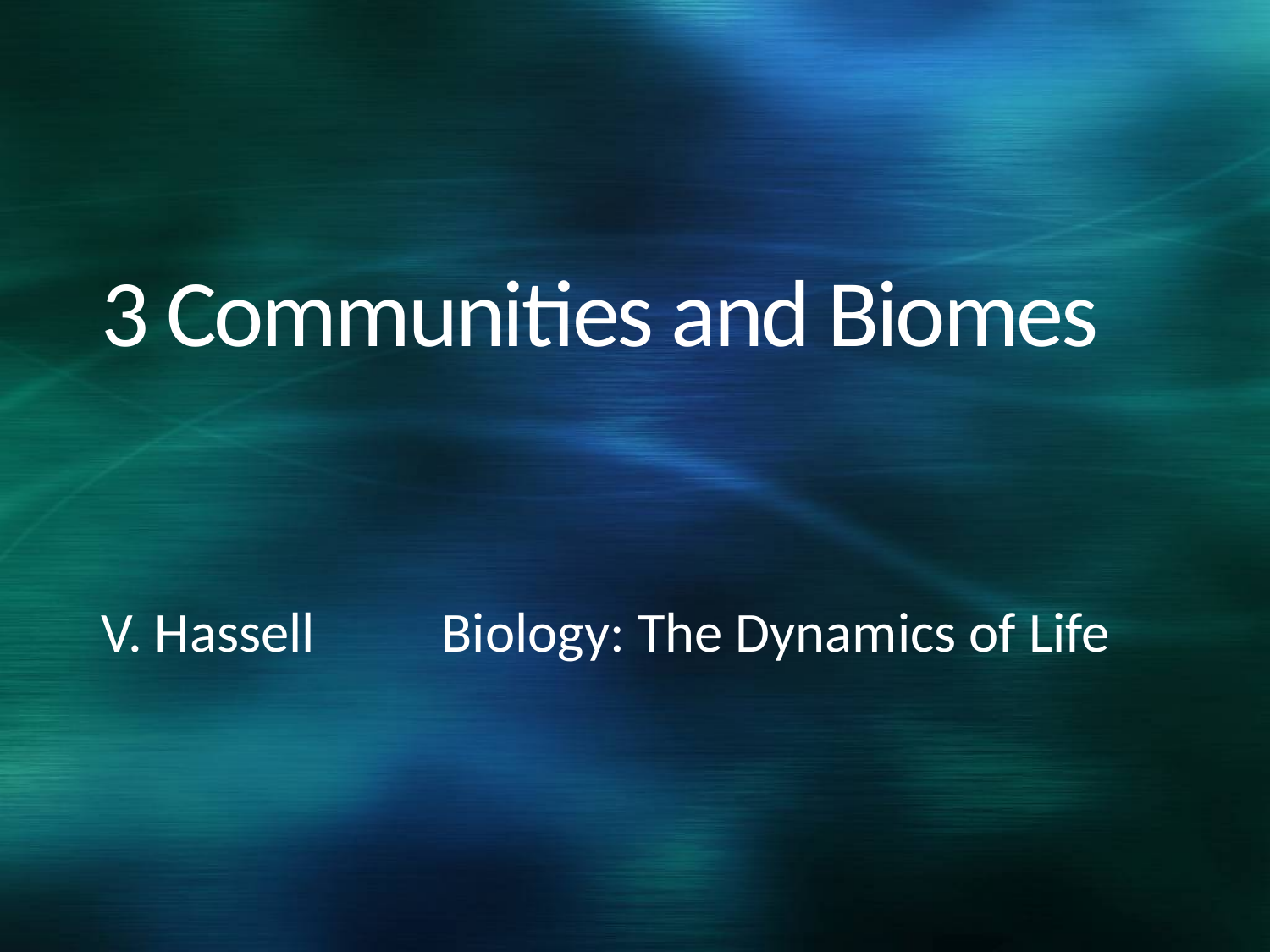

# 3 Communities and Biomes
V. Hassell          Biology: The Dynamics of Life